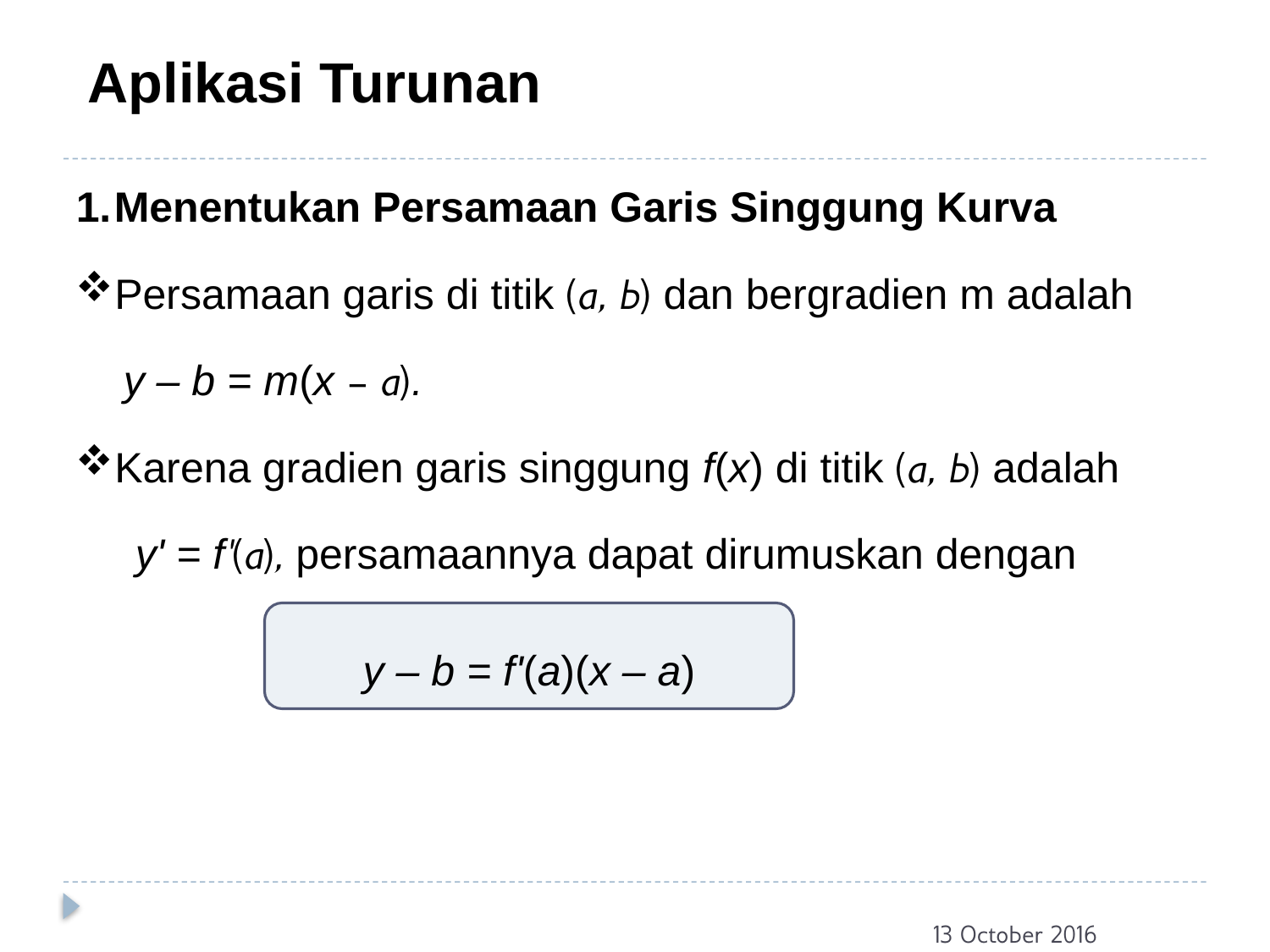

# Aplikasi Turunan
Menentukan Persamaan Garis Singgung Kurva
Persamaan garis di titik (a, b) dan bergradien m adalah
    y – b = m(x – a).
Karena gradien garis singgung f(x) di titik (a, b) adalah
     y' = f'(a), persamaannya dapat dirumuskan dengan

y – b = f'(a)(x – a)
13 October 2016